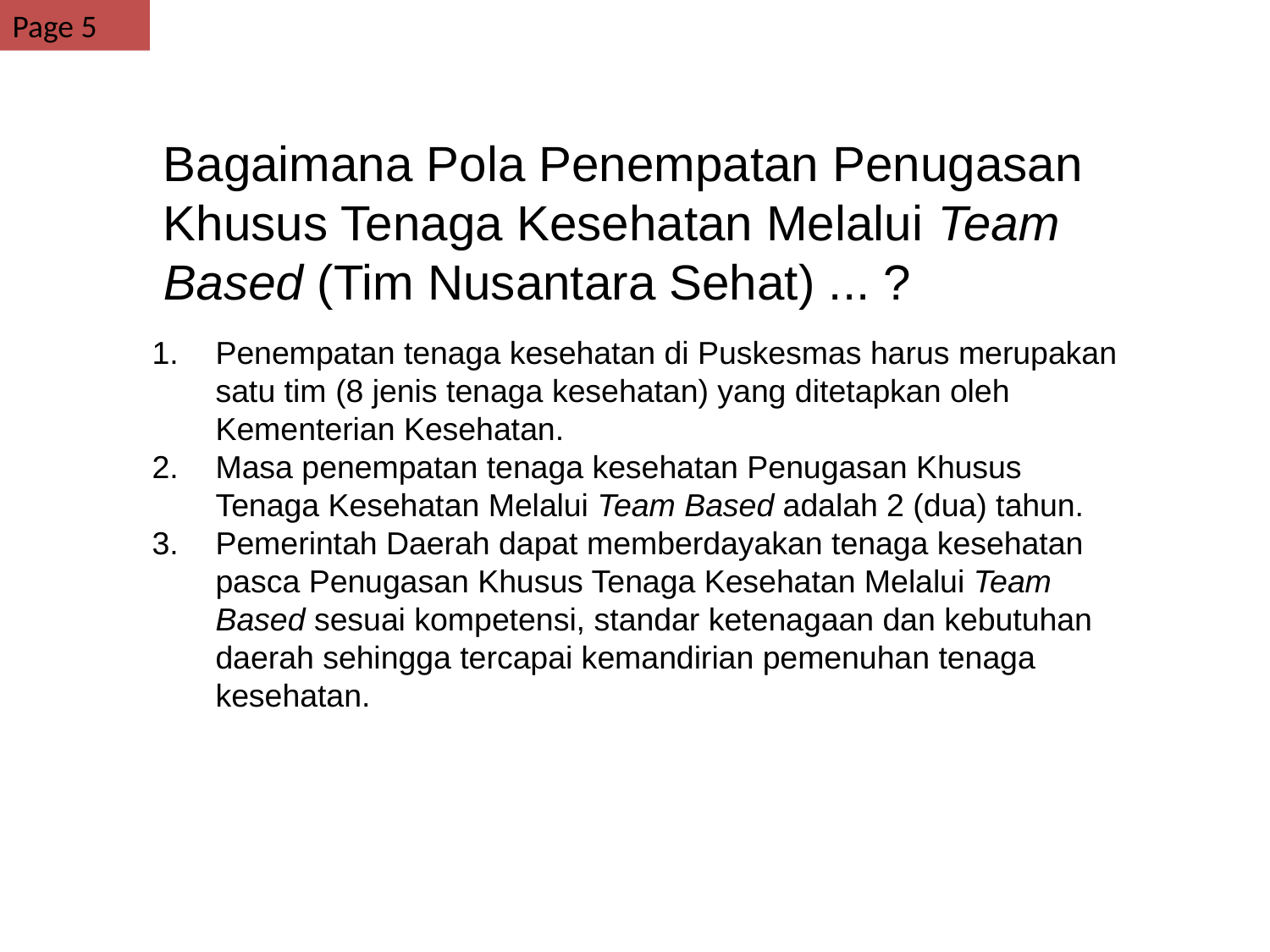

Page 5
Bagaimana Pola Penempatan Penugasan Khusus Tenaga Kesehatan Melalui Team Based (Tim Nusantara Sehat) ... ?
Penempatan tenaga kesehatan di Puskesmas harus merupakan satu tim (8 jenis tenaga kesehatan) yang ditetapkan oleh Kementerian Kesehatan.
Masa penempatan tenaga kesehatan Penugasan Khusus Tenaga Kesehatan Melalui Team Based adalah 2 (dua) tahun.
Pemerintah Daerah dapat memberdayakan tenaga kesehatan pasca Penugasan Khusus Tenaga Kesehatan Melalui Team Based sesuai kompetensi, standar ketenagaan dan kebutuhan daerah sehingga tercapai kemandirian pemenuhan tenaga kesehatan.